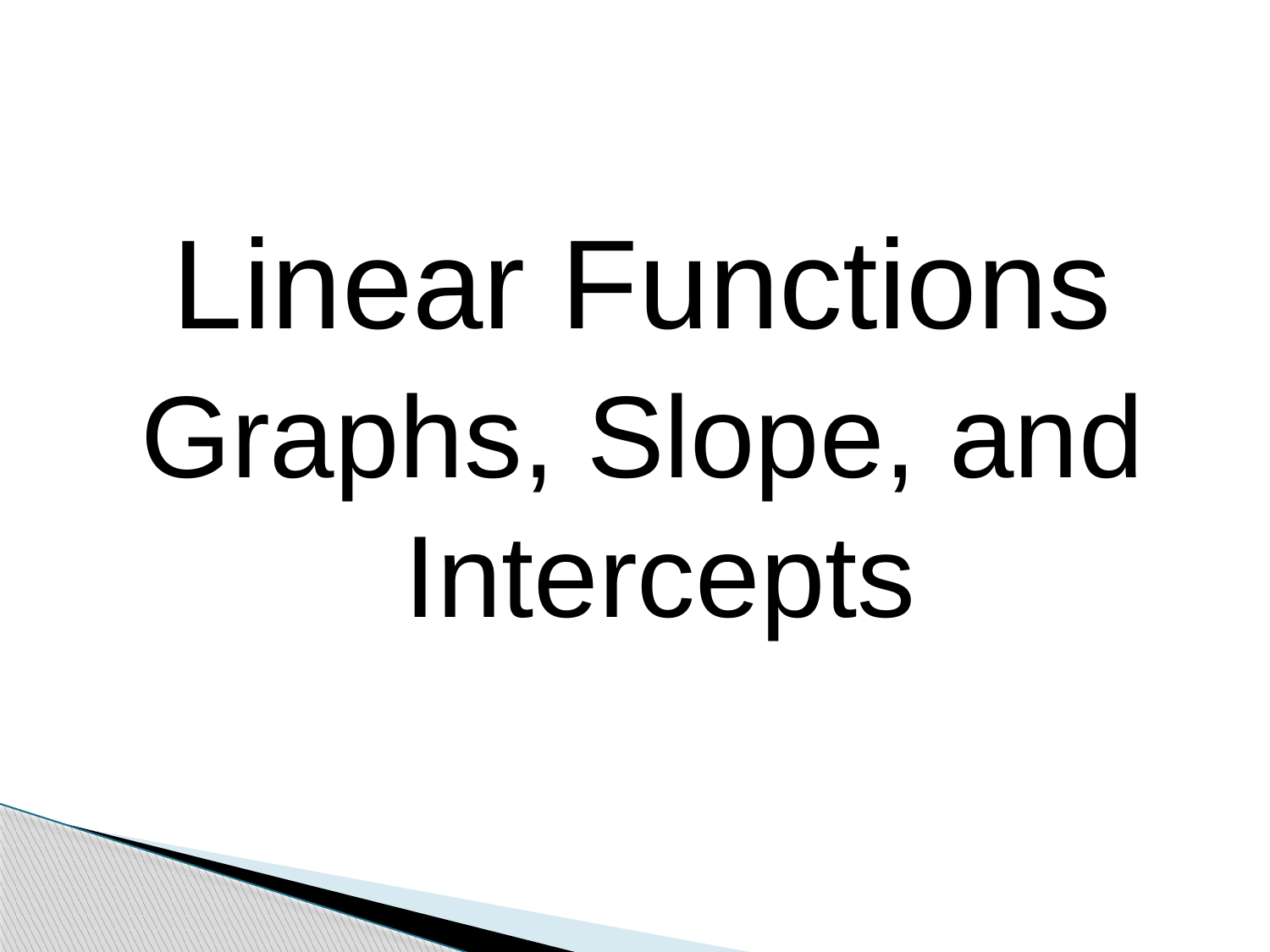

#
Linear Functions
Graphs, Slope, and Intercepts